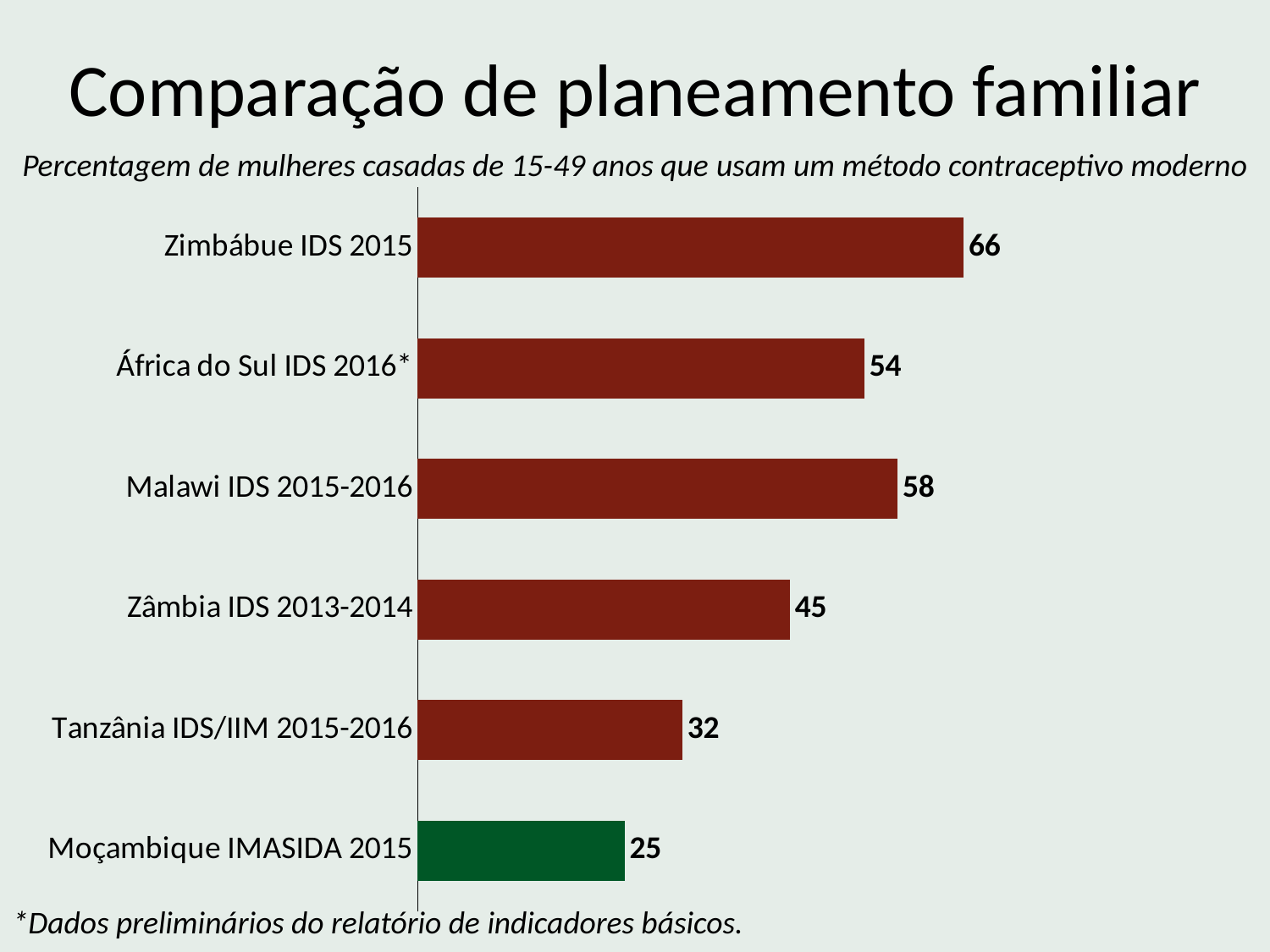

# Comparação de planeamento familiar
Percentagem de mulheres casadas de 15-49 anos que usam um método contraceptivo moderno

### Chart

| Category | Column1 |
|---|---|
| Moçambique IMASIDA 2015 | 25.0 |
| Tanzânia IDS/IIM 2015-2016 | 32.0 |
| Zâmbia IDS 2013-2014 | 45.0 |
| Malawi IDS 2015-2016 | 58.0 |
| África do Sul IDS 2016* | 54.0 |
| Zimbábue IDS 2015 | 66.0 |
*Dados preliminários do relatório de indicadores básicos.